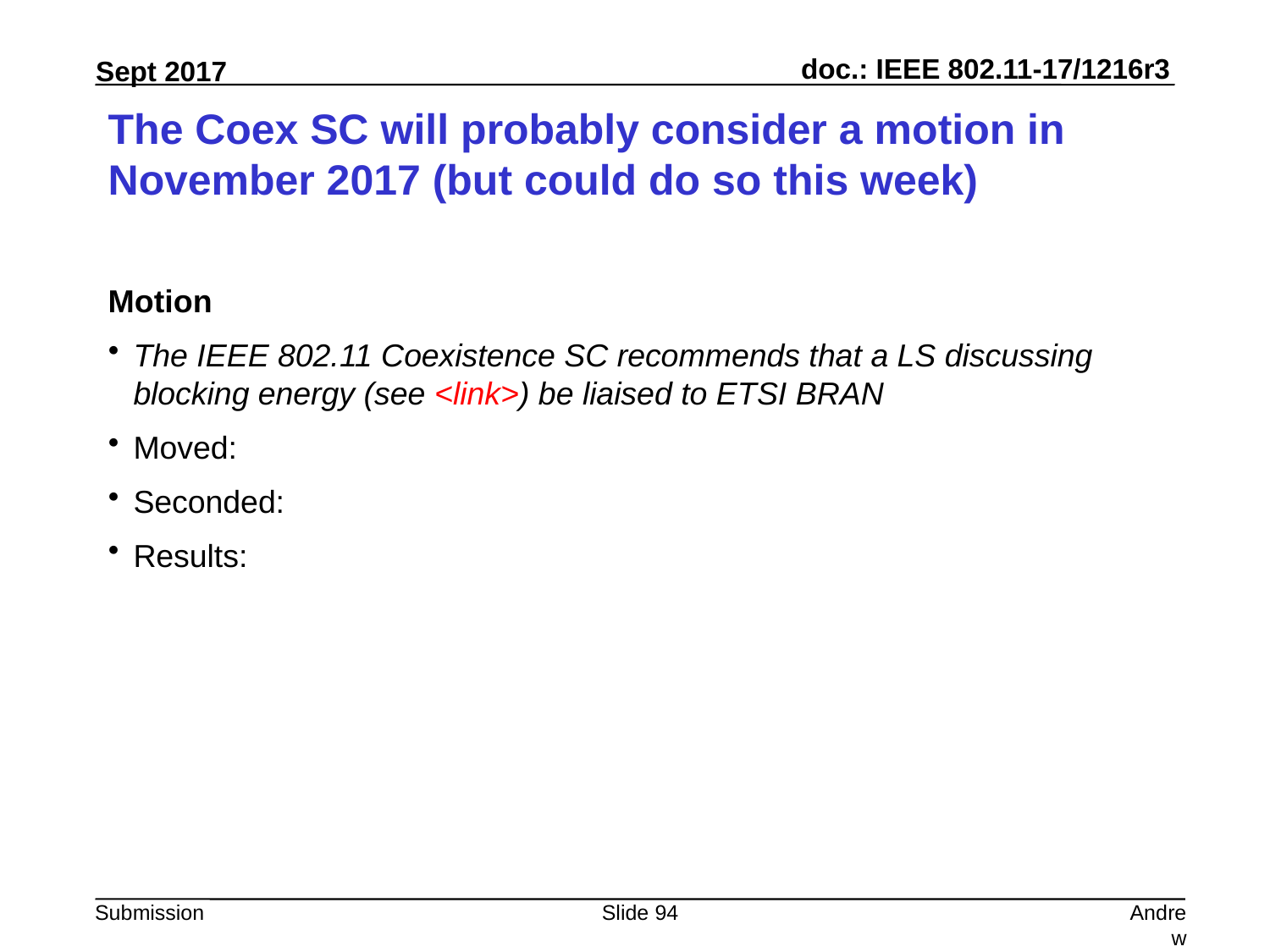

# The Coex SC will probably consider a motion in November 2017 (but could do so this week)
Motion
The IEEE 802.11 Coexistence SC recommends that a LS discussing blocking energy (see <link>) be liaised to ETSI BRAN
Moved:
Seconded:
Results:
Slide 94
Andrew Myles, Cisco